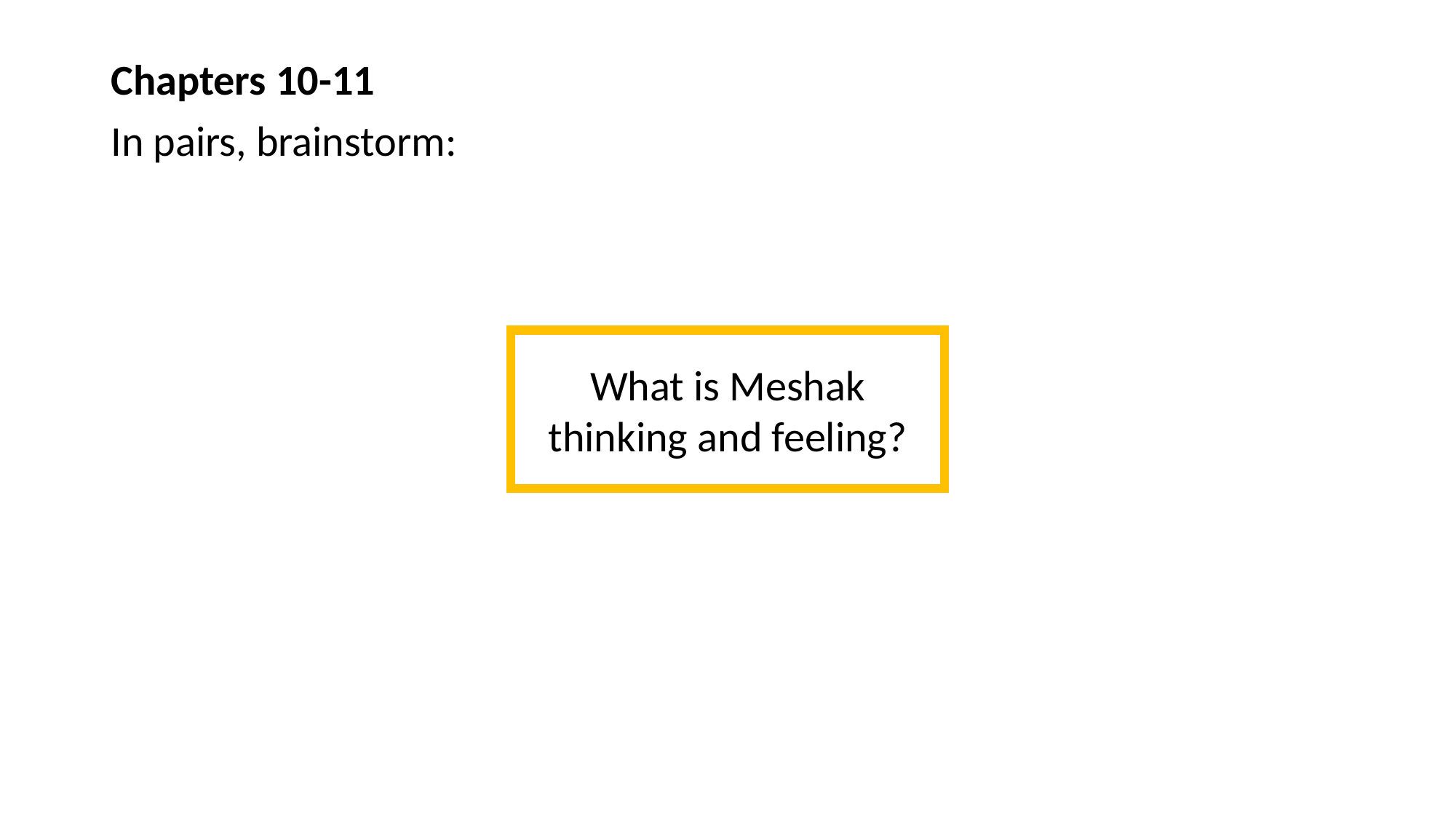

Chapters 10-11
In pairs, brainstorm:
What is Meshak thinking and feeling?